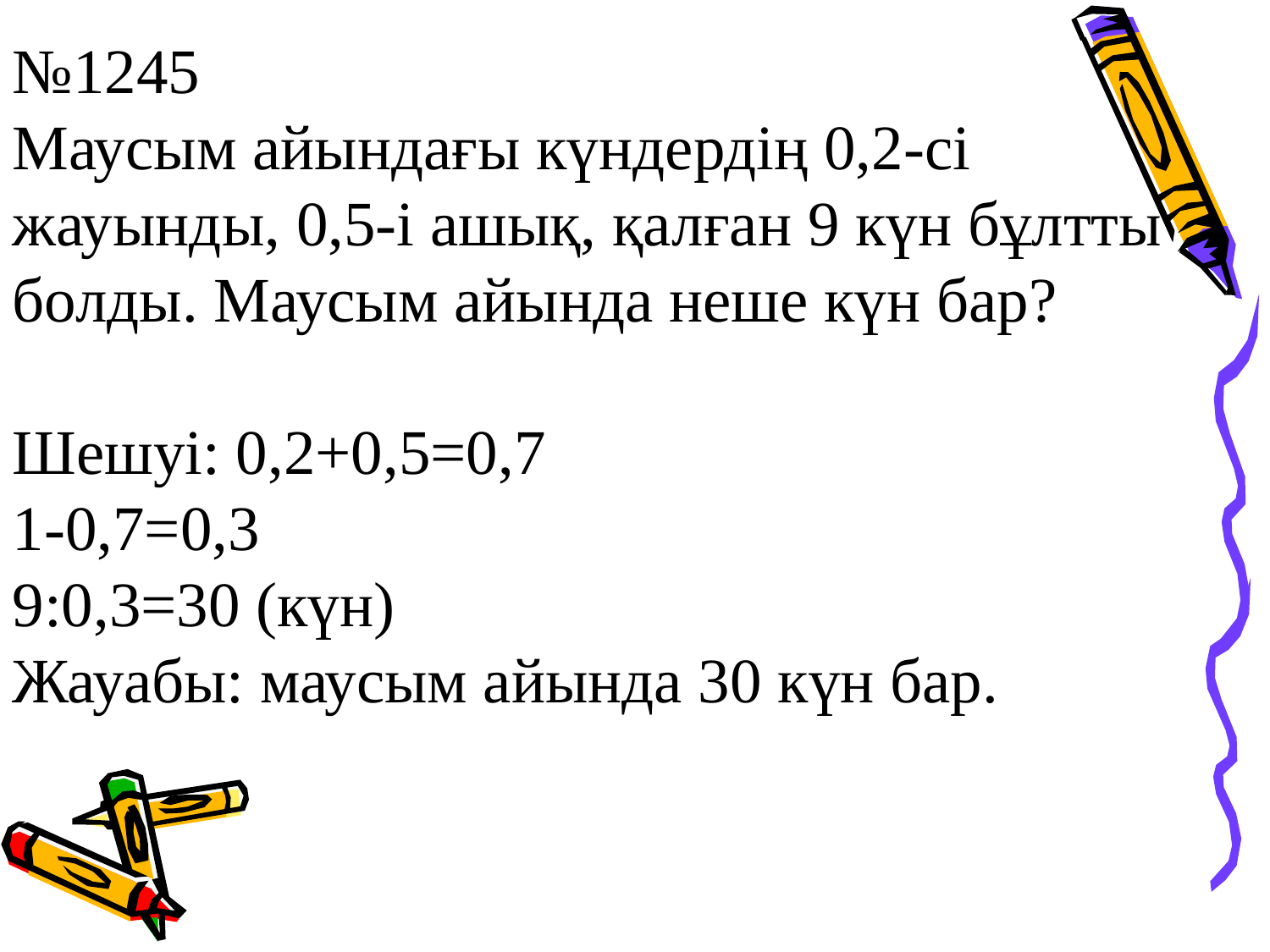

№1245
Маусым айындағы күндердің 0,2-сі жауынды, 0,5-і ашық, қалған 9 күн бұлтты болды. Маусым айында неше күн бар?

Шешуі: 0,2+0,5=0,7
1-0,7=0,3
9:0,3=30 (күн)
Жауабы: маусым айында 30 күн бар.